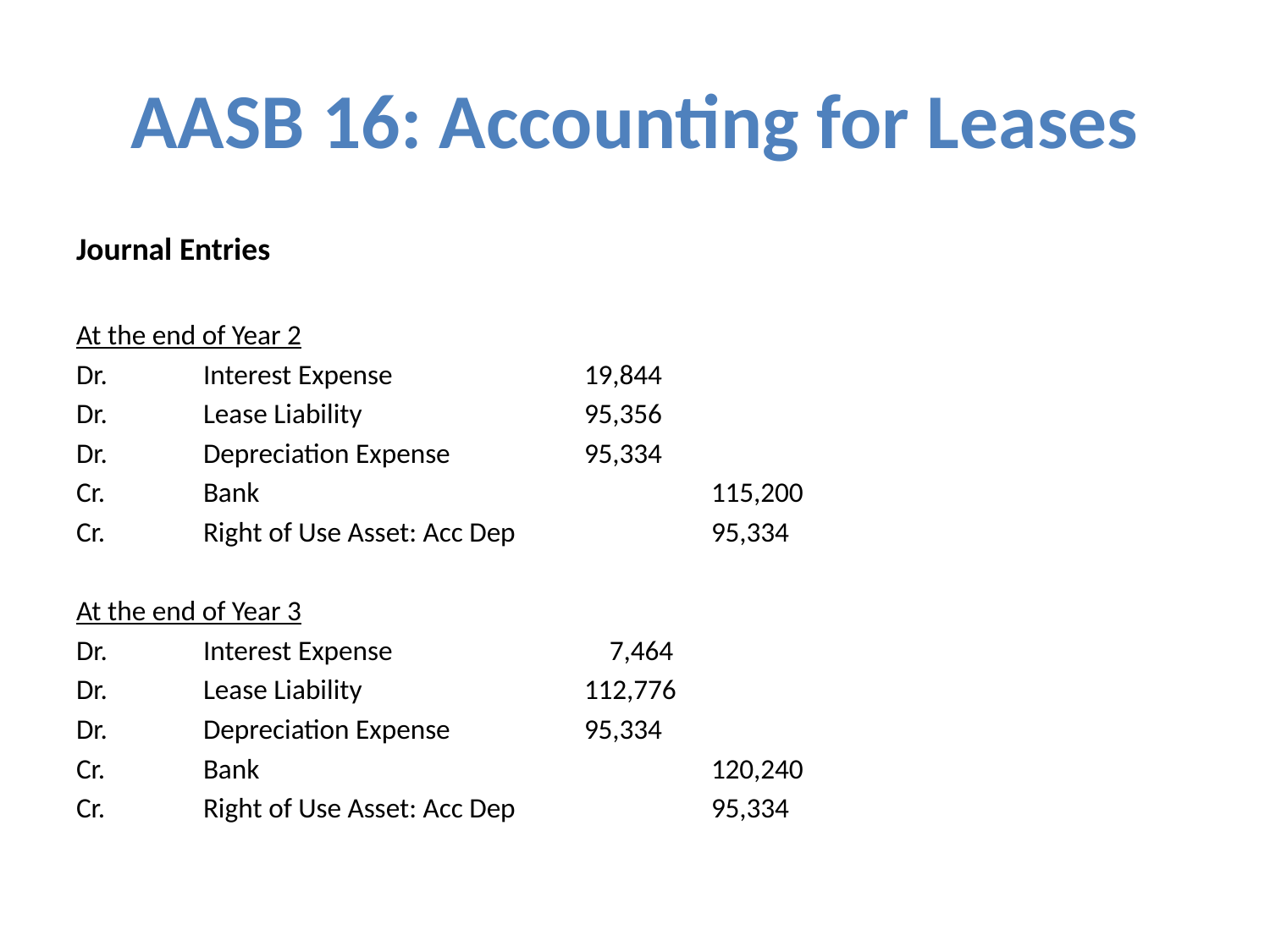

# AASB 16: Accounting for Leases
Journal Entries

At the end of Year 2
Dr.	Interest Expense		19,844
Dr.	Lease Liability		95,356
Dr. 	Depreciation Expense		95,334
Cr.	Bank				115,200
Cr.	Right of Use Asset: Acc Dep		95,334

At the end of Year 3
Dr.	Interest Expense		    7,464
Dr.	Lease Liability		112,776
Dr. 	Depreciation Expense	  	95,334
Cr.	Bank				120,240
Cr.	Right of Use Asset: Acc Dep		95,334